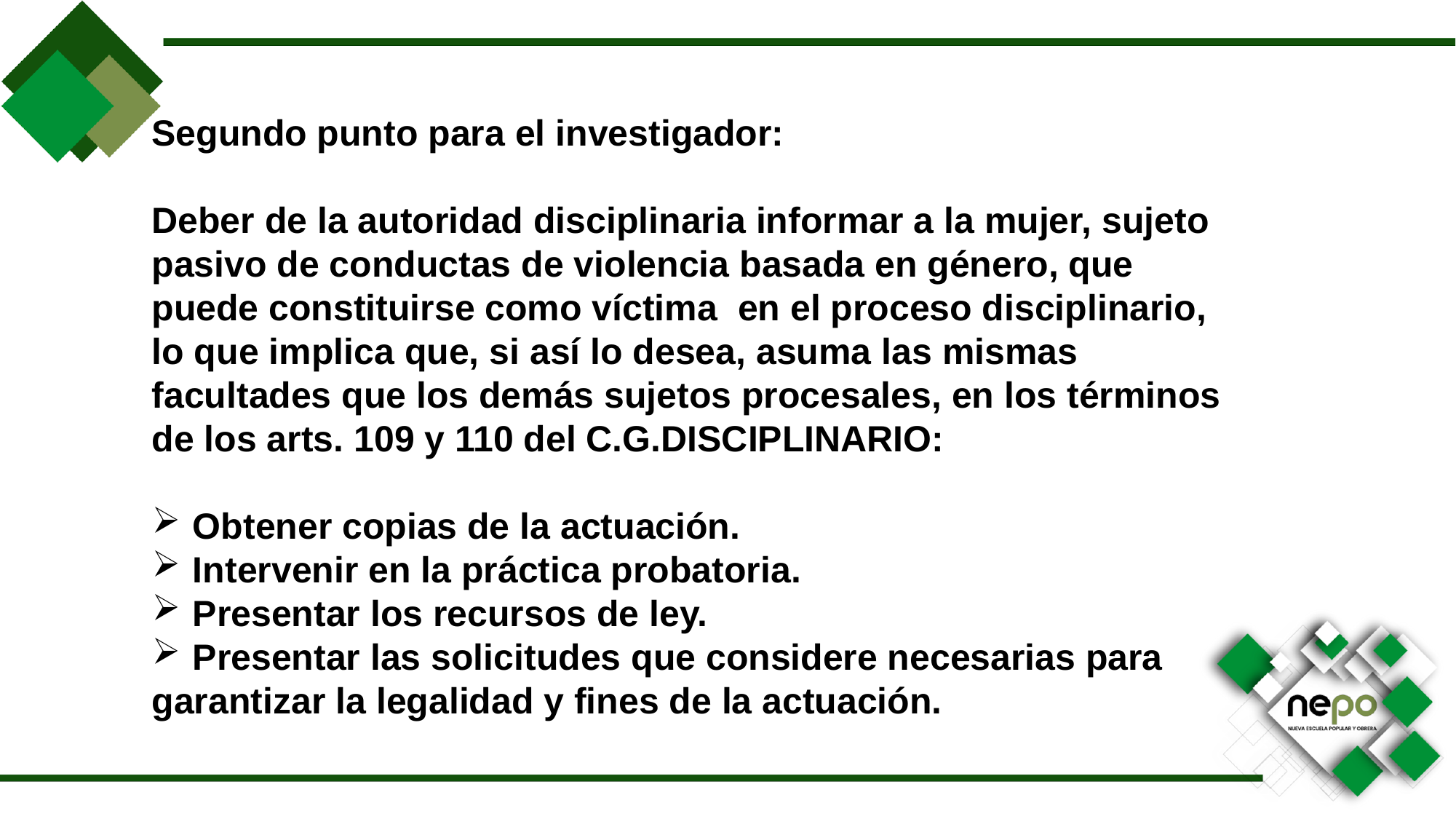

Segundo punto para el investigador:

Deber de la autoridad disciplinaria informar a la mujer, sujeto pasivo de conductas de violencia basada en género, que puede constituirse como víctima  en el proceso disciplinario, lo que implica que, si así lo desea, asuma las mismas facultades que los demás sujetos procesales, en los términos de los arts. 109 y 110 del C.G.DISCIPLINARIO:

Obtener copias de la actuación.
Intervenir en la práctica probatoria.
Presentar los recursos de ley.
Presentar las solicitudes que considere necesarias para
garantizar la legalidad y fines de la actuación.